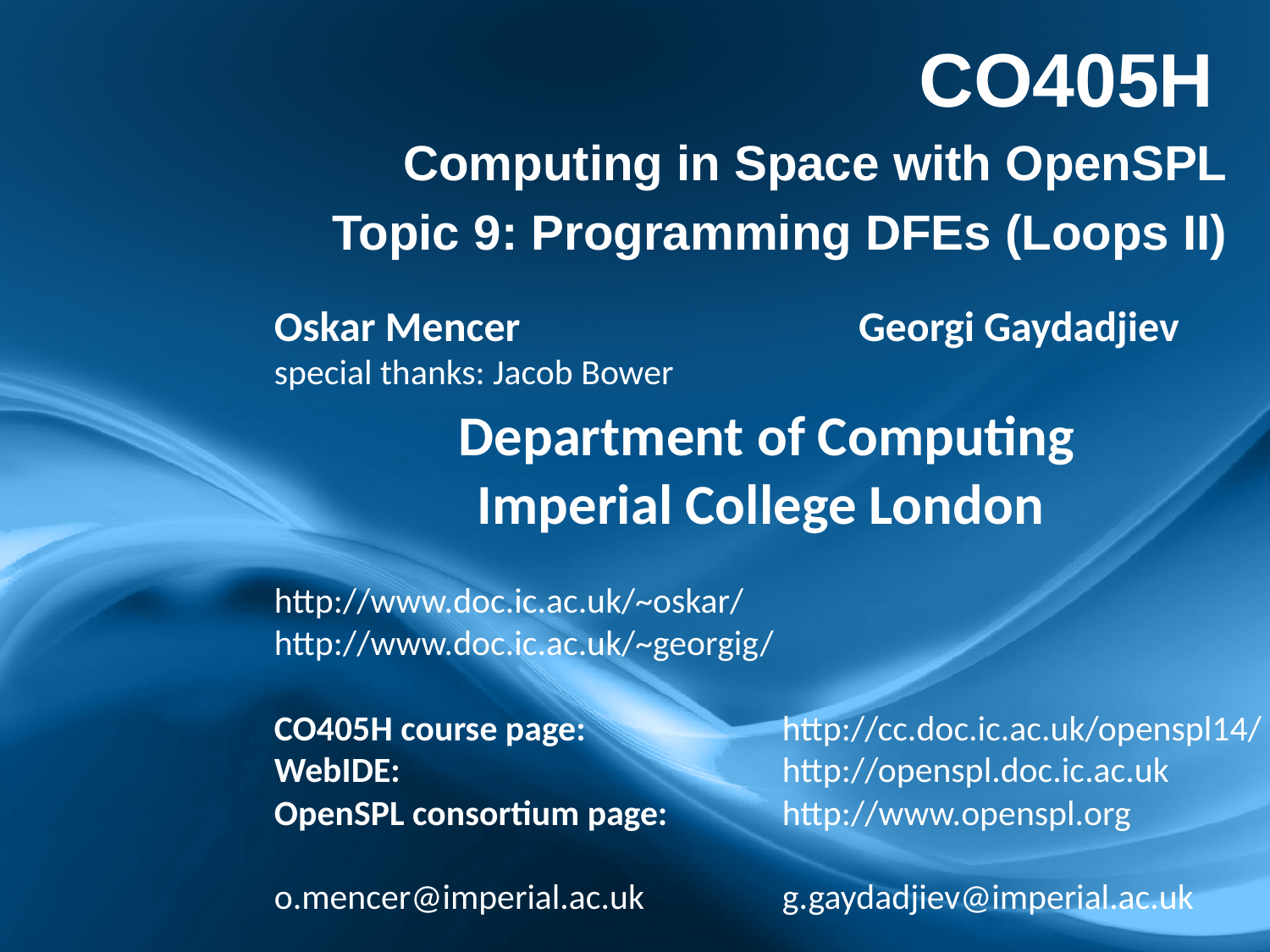

CO405H
Computing in Space with OpenSPL
Topic 9: Programming DFEs (Loops II)
Oskar Mencer 		        Georgi Gaydadjiev
special thanks: Jacob Bower
	    Department of Computing
	      Imperial College London

http://www.doc.ic.ac.uk/~oskar/
http://www.doc.ic.ac.uk/~georgig/

CO405H course page: 		http://cc.doc.ic.ac.uk/openspl14/
WebIDE: 			http://openspl.doc.ic.ac.uk
OpenSPL consortium page: 	http://www.openspl.org

o.mencer@imperial.ac.uk		g.gaydadjiev@imperial.ac.uk